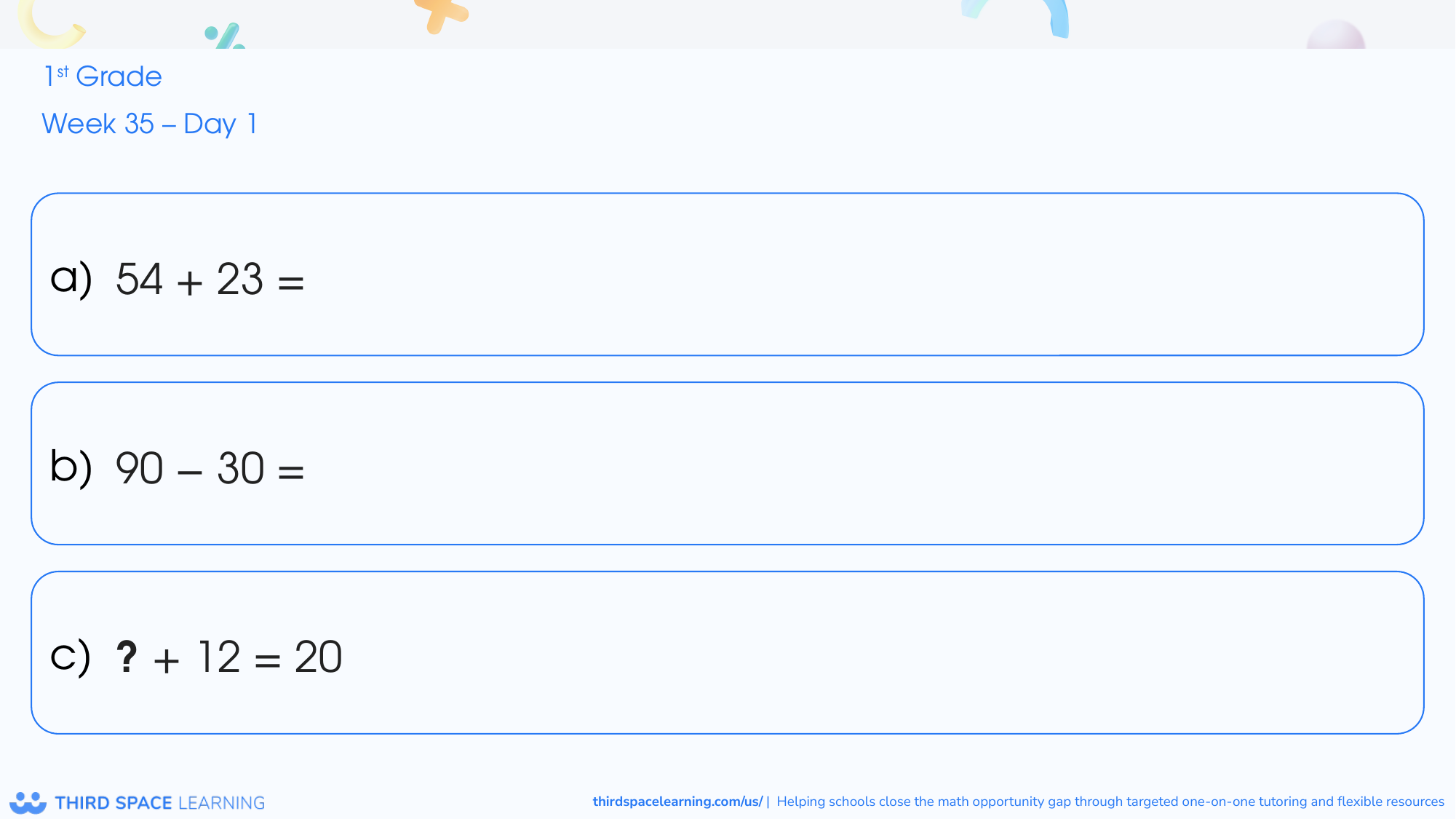

1st Grade
Week 35 – Day 1
54 + 23 =
90 − 30 =
? + 12 = 20